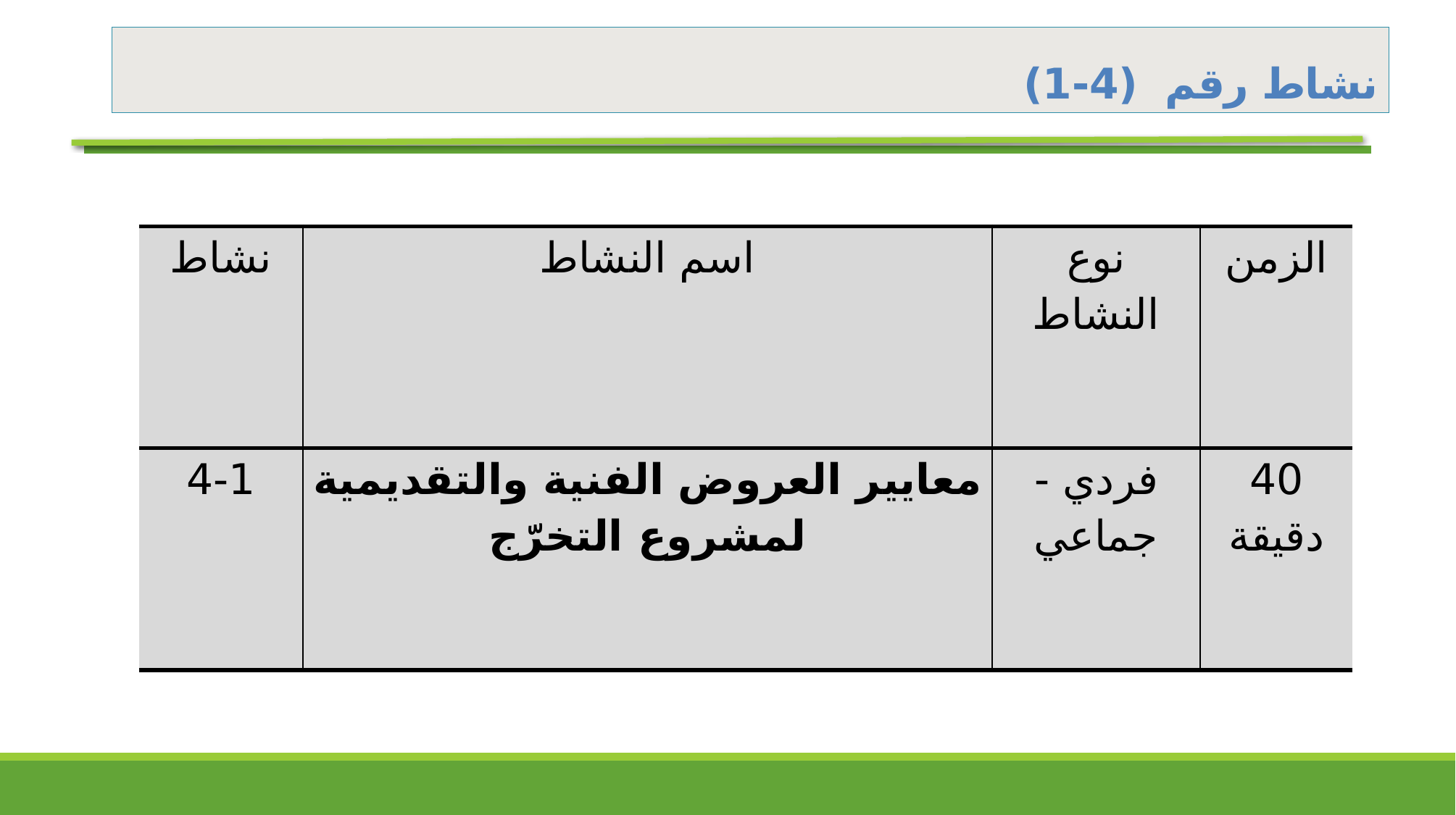

# نشاط رقم  (4-1)
| نشاط | اسم النشاط | نوع النشاط | الزمن |
| --- | --- | --- | --- |
| 4-1 | معايير العروض الفنية والتقديمية لمشروع التخرّج | فردي - جماعي | 40 دقيقة |